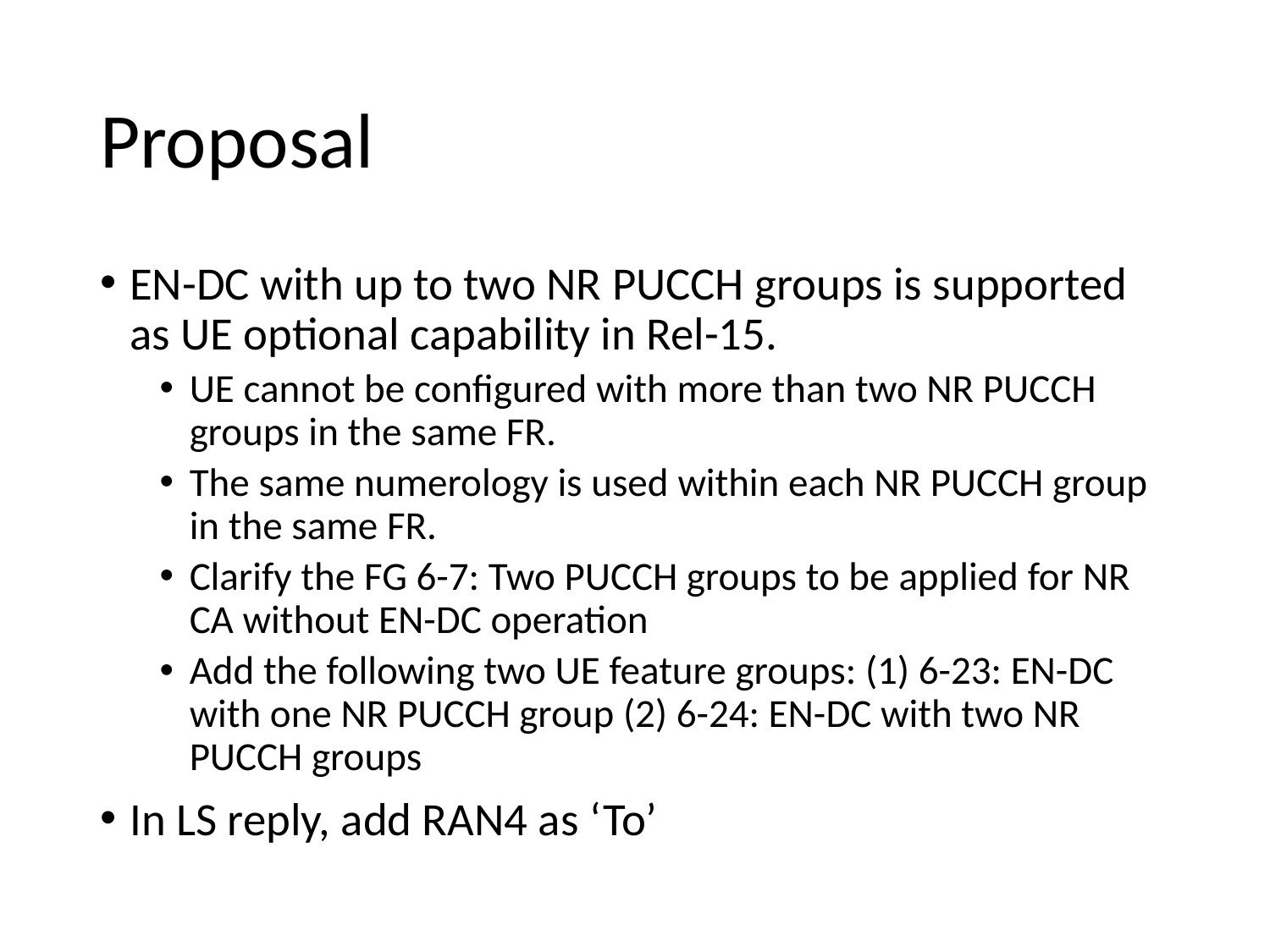

# Proposal
EN-DC with up to two NR PUCCH groups is supported as UE optional capability in Rel-15.
UE cannot be configured with more than two NR PUCCH groups in the same FR.
The same numerology is used within each NR PUCCH group in the same FR.
Clarify the FG 6-7: Two PUCCH groups to be applied for NR CA without EN-DC operation
Add the following two UE feature groups: (1) 6-23: EN-DC with one NR PUCCH group (2) 6-24: EN-DC with two NR PUCCH groups
In LS reply, add RAN4 as ‘To’